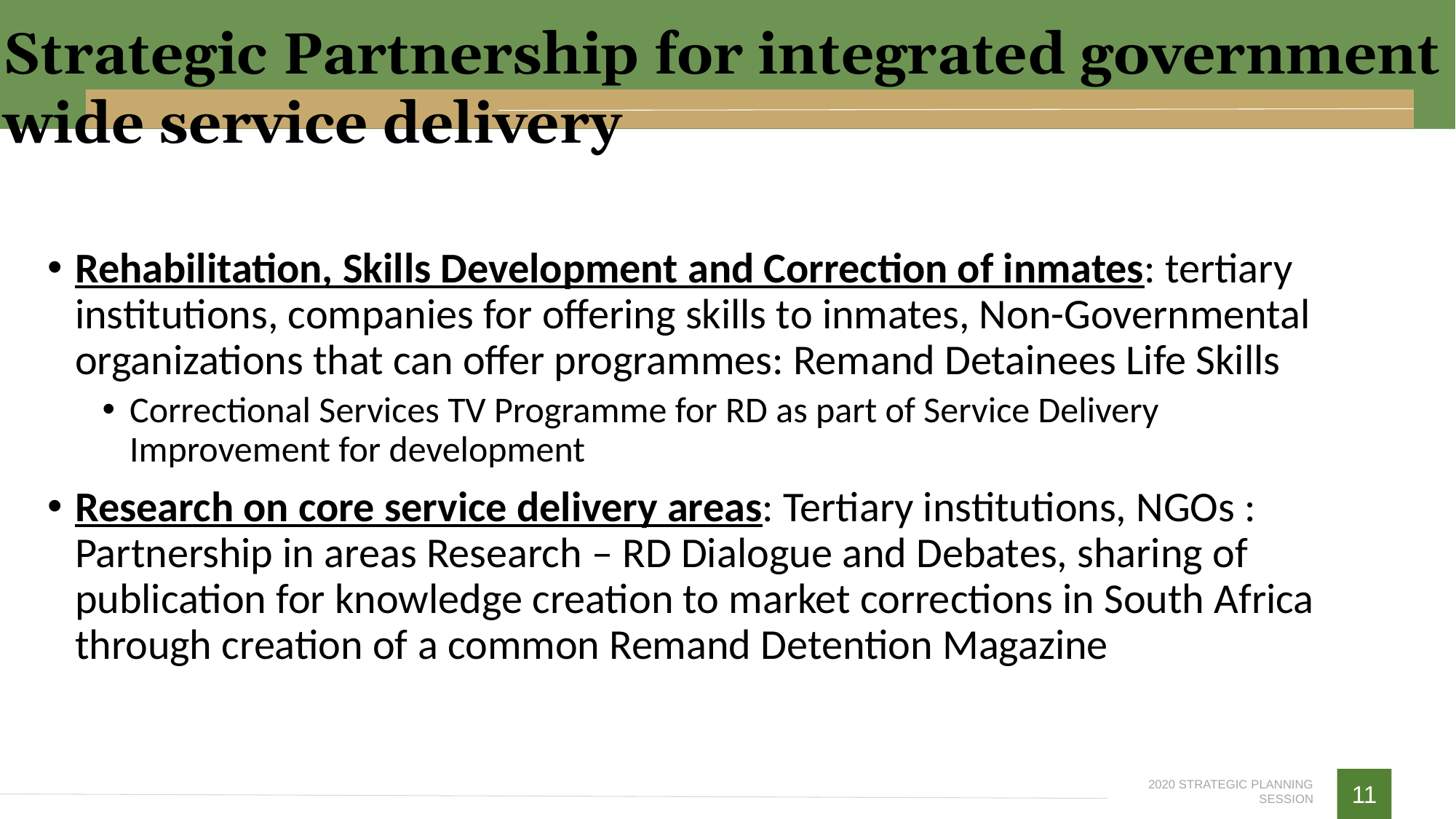

Strategic Partnership for integrated government wide service delivery
Rehabilitation, Skills Development and Correction of inmates: tertiary institutions, companies for offering skills to inmates, Non-Governmental organizations that can offer programmes: Remand Detainees Life Skills
Correctional Services TV Programme for RD as part of Service Delivery Improvement for development
Research on core service delivery areas: Tertiary institutions, NGOs : Partnership in areas Research – RD Dialogue and Debates, sharing of publication for knowledge creation to market corrections in South Africa through creation of a common Remand Detention Magazine